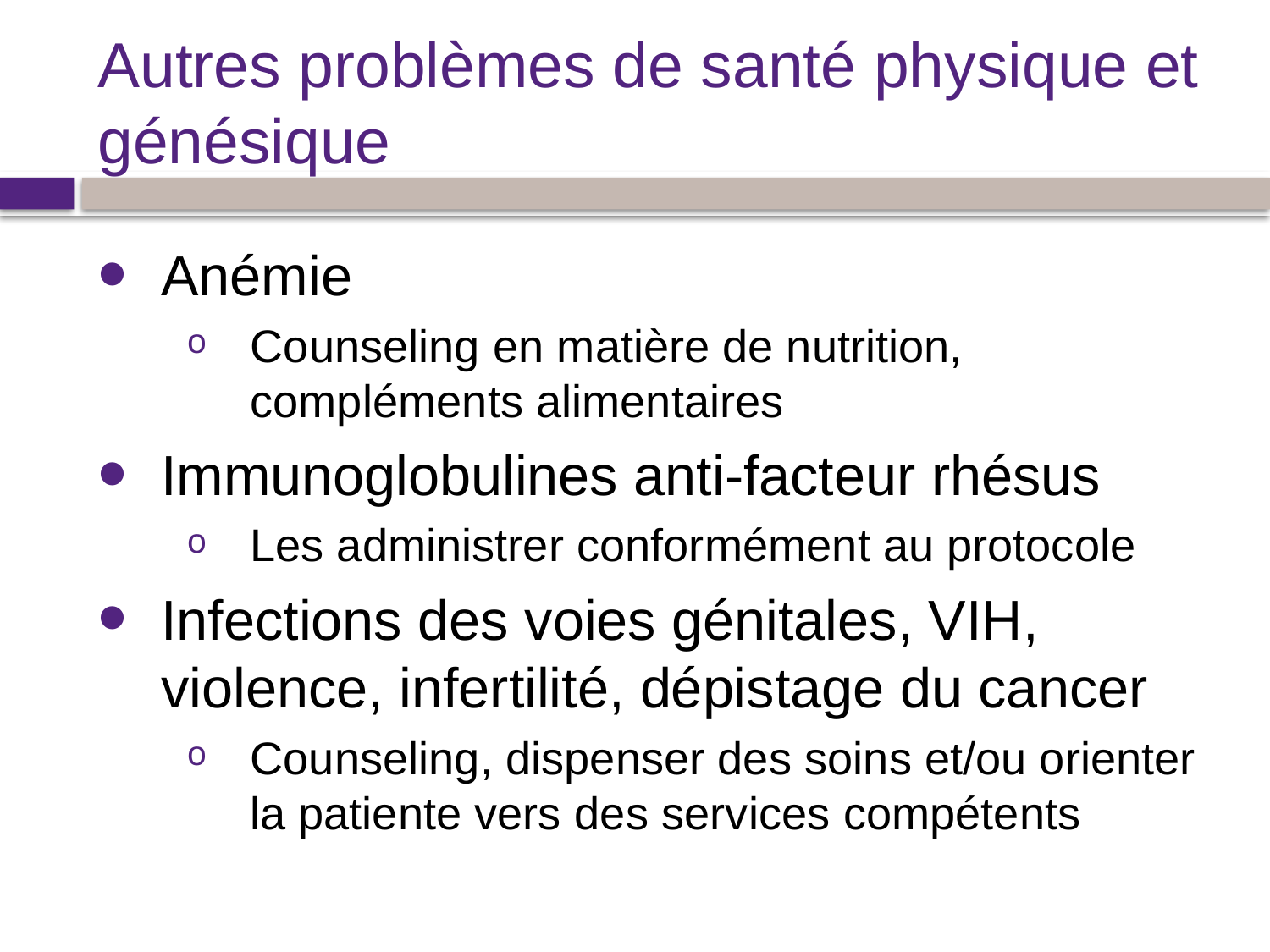

# Autres problèmes de santé physique et génésique
Anémie
Counseling en matière de nutrition, compléments alimentaires
Immunoglobulines anti-facteur rhésus
Les administrer conformément au protocole
Infections des voies génitales, VIH, violence, infertilité, dépistage du cancer
Counseling, dispenser des soins et/ou orienter la patiente vers des services compétents